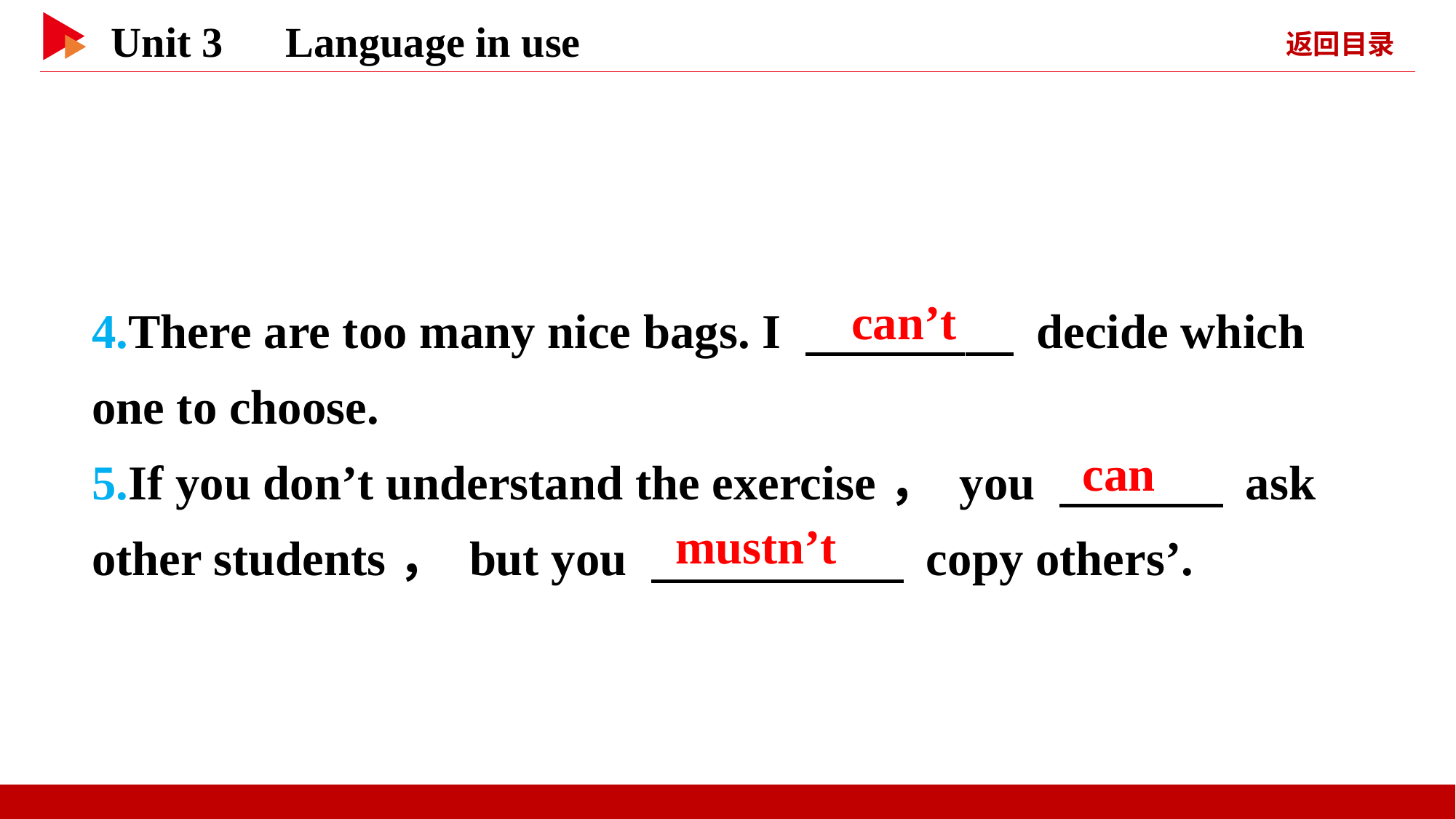

4.There are too many nice bags. I 　          　 decide which one to choose.
5.If you don’t understand the exercise， you 　      　 ask other students， but you 　              　 copy others’.
　can’t
　can
　mustn’t